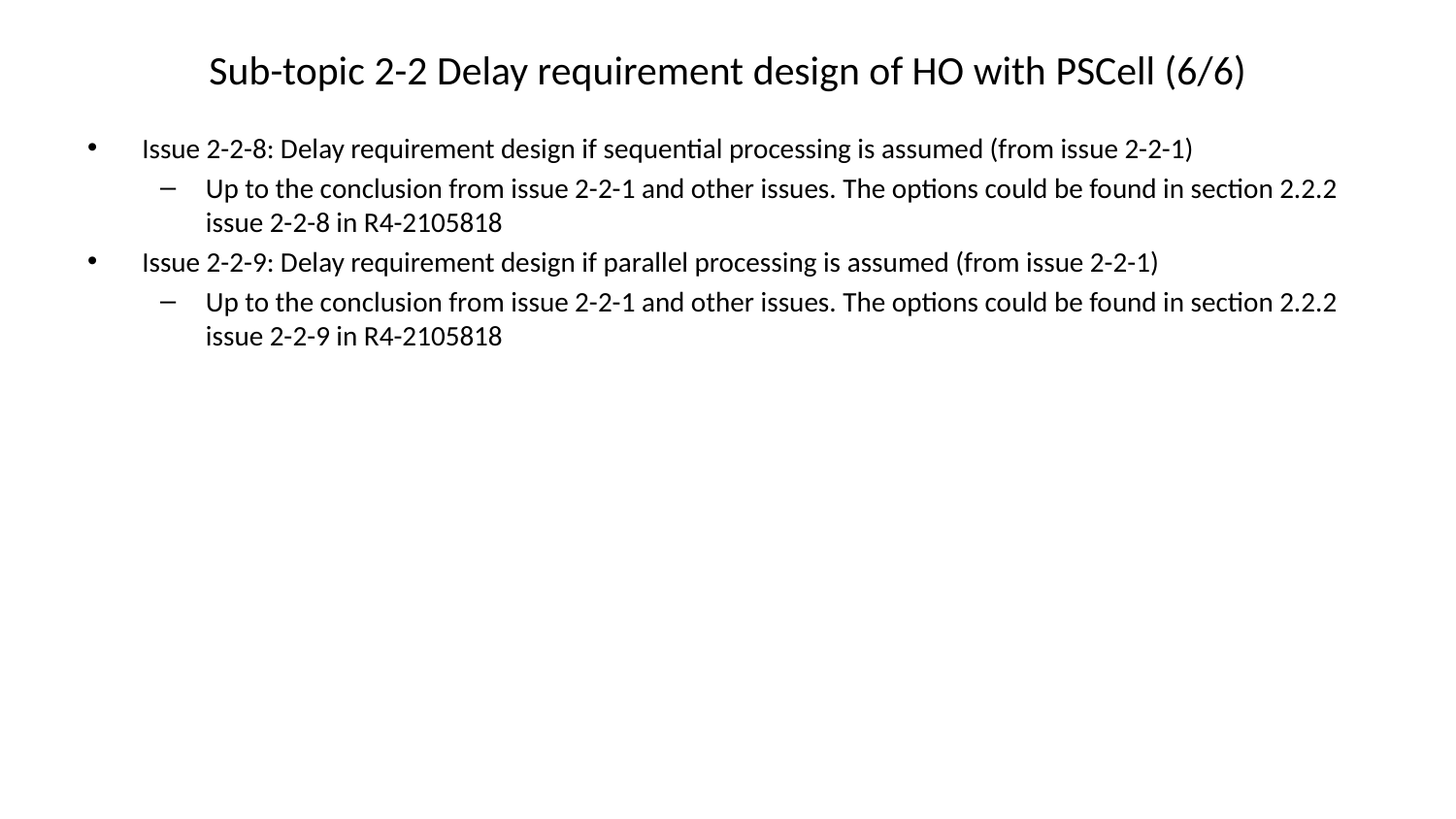

# Sub-topic 2-2 Delay requirement design of HO with PSCell (6/6)
Issue 2-2-8: Delay requirement design if sequential processing is assumed (from issue 2-2-1)
Up to the conclusion from issue 2-2-1 and other issues. The options could be found in section 2.2.2 issue 2-2-8 in R4-2105818
Issue 2-2-9: Delay requirement design if parallel processing is assumed (from issue 2-2-1)
Up to the conclusion from issue 2-2-1 and other issues. The options could be found in section 2.2.2 issue 2-2-9 in R4-2105818